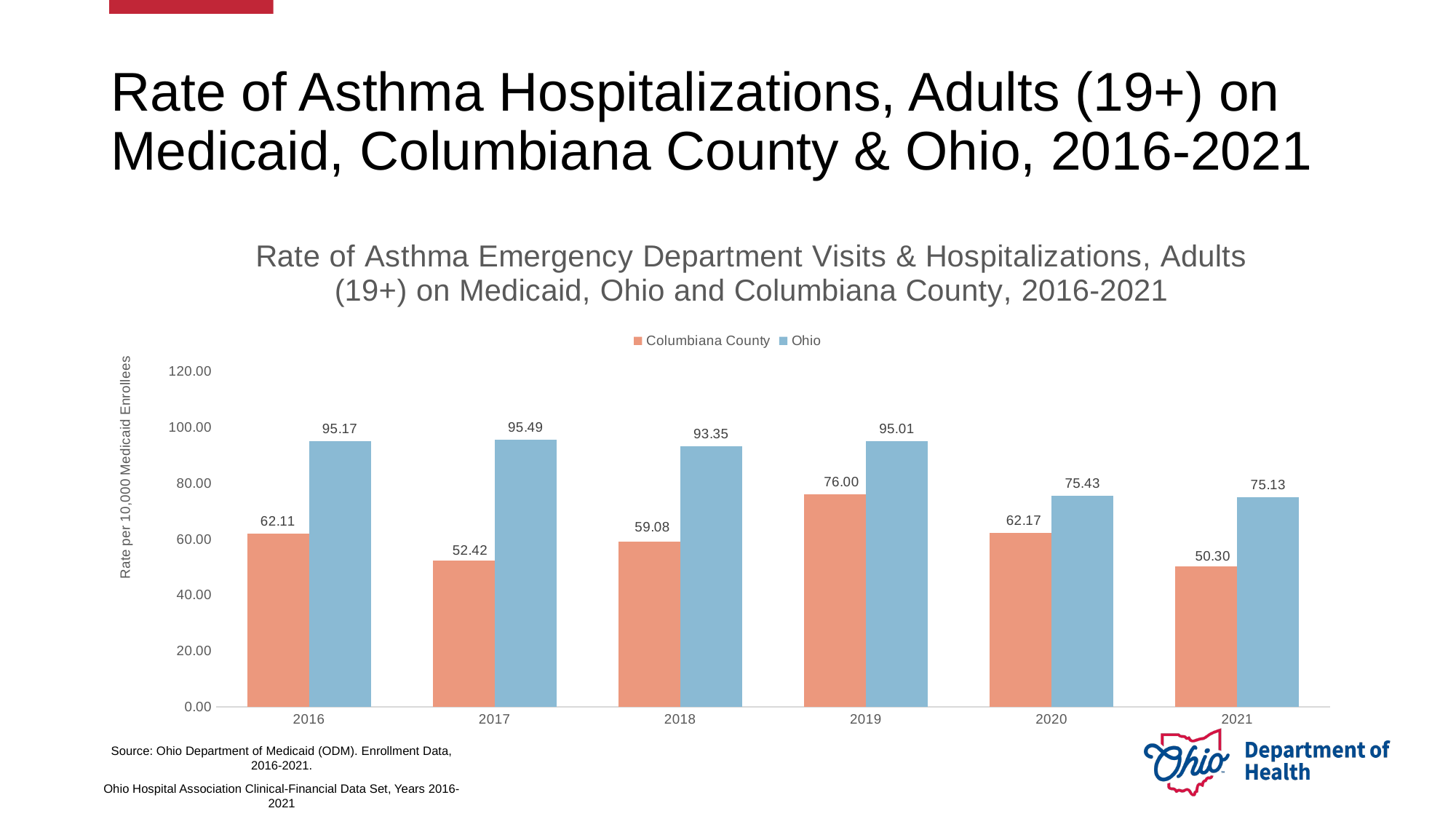

# Rate of Asthma Hospitalizations, Adults (19+) on Medicaid, Columbiana County & Ohio, 2016-2021

### Chart: Rate of Asthma Emergency Department Visits & Hospitalizations, Adults (19+) on Medicaid, Ohio and Columbiana County, 2016-2021

| Category | Columbiana County | Ohio |
|---|---|---|
| 2016 | 62.11180124223602 | 95.17080282465355 |
| 2017 | 52.41543283259483 | 95.48903329422095 |
| 2018 | 59.08083849343861 | 93.3482407242655 |
| 2019 | 75.99784573035724 | 95.013016437263 |
| 2020 | 62.17120994739359 | 75.4268489039536 |
| 2021 | 50.29618866659215 | 75.13104251601631 |
Source: Ohio Department of Medicaid (ODM). Enrollment Data, 2016-2021.
Ohio Hospital Association Clinical-Financial Data Set, Years 2016-2021